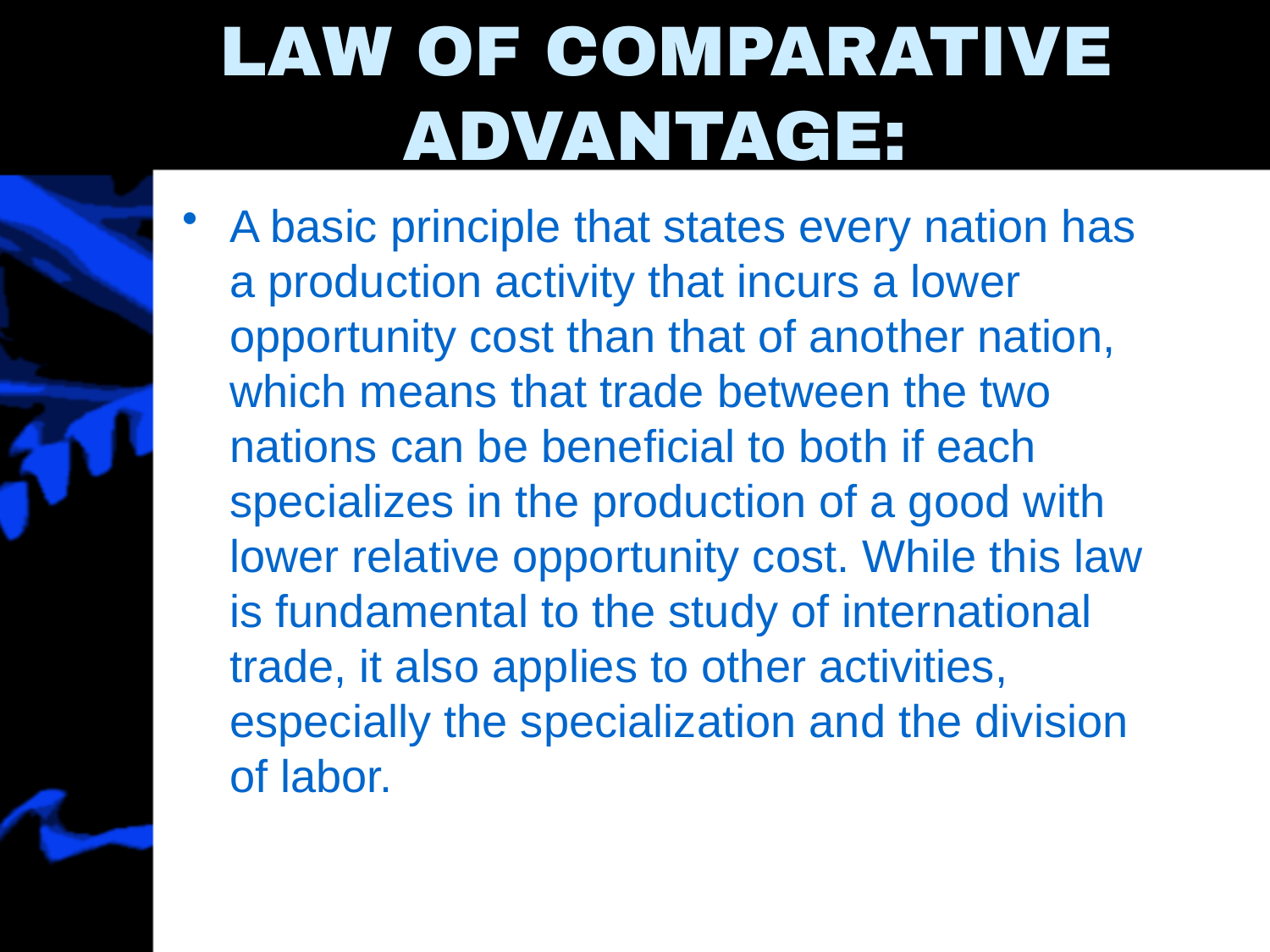

# LAW OF COMPARATIVE ADVANTAGE:
A basic principle that states every nation has a production activity that incurs a lower opportunity cost than that of another nation, which means that trade between the two nations can be beneficial to both if each specializes in the production of a good with lower relative opportunity cost. While this law is fundamental to the study of international trade, it also applies to other activities, especially the specialization and the division of labor.